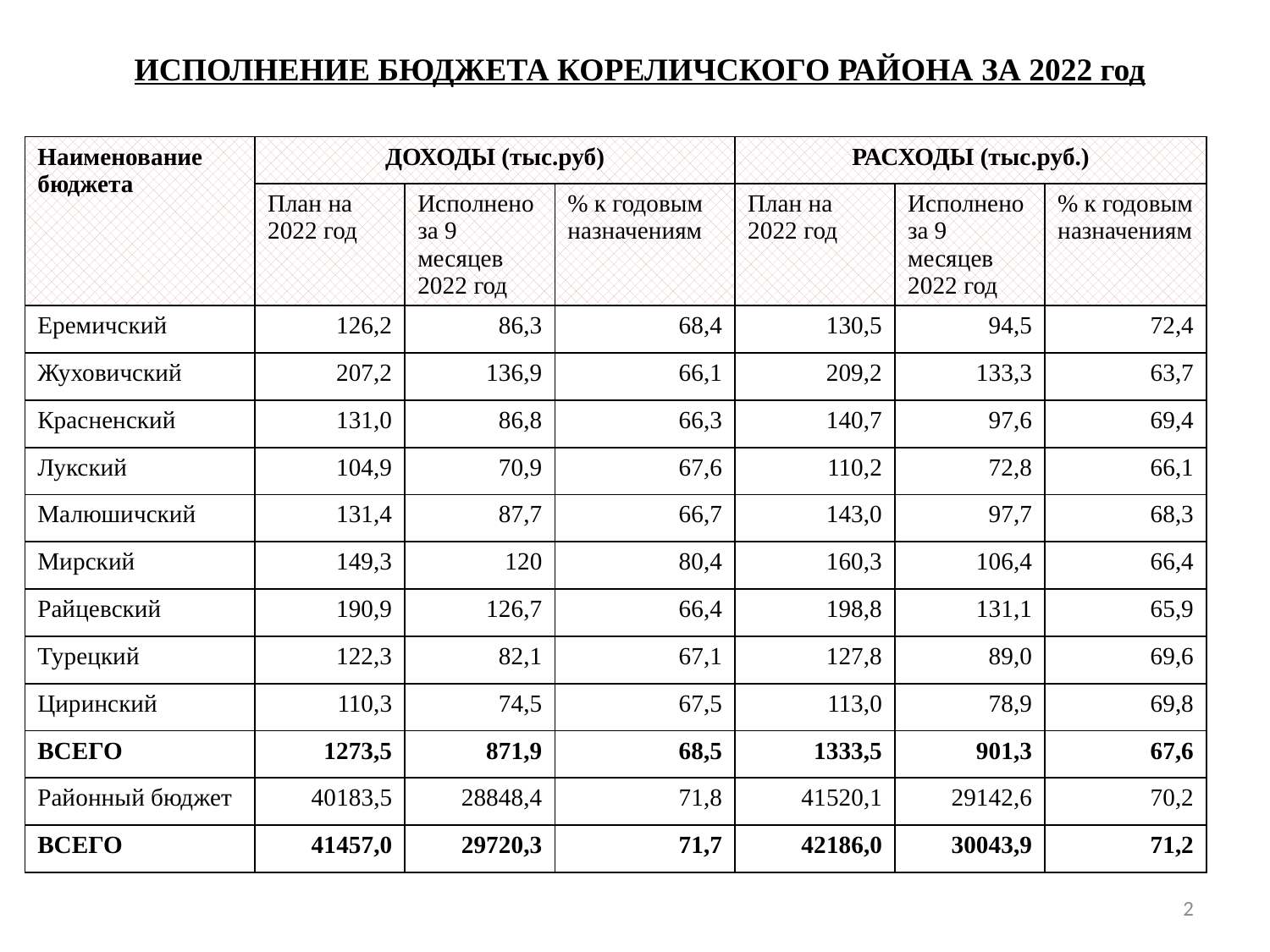

| ИСПОЛНЕНИЕ БЮДЖЕТА КОРЕЛИЧСКОГО РАЙОНА ЗА 2022 год |
| --- |
| Наименование бюджета | ДОХОДЫ (тыс.руб) |  |  | РАСХОДЫ (тыс.руб.) |  |  |
| --- | --- | --- | --- | --- | --- | --- |
|  | План на 2022 год | Исполнено за 9 месяцев 2022 год | % к годовым назначениям | План на 2022 год | Исполнено за 9 месяцев 2022 год | % к годовым назначениям |
| Еремичский | 126,2 | 86,3 | 68,4 | 130,5 | 94,5 | 72,4 |
| Жуховичский | 207,2 | 136,9 | 66,1 | 209,2 | 133,3 | 63,7 |
| Красненский | 131,0 | 86,8 | 66,3 | 140,7 | 97,6 | 69,4 |
| Лукский | 104,9 | 70,9 | 67,6 | 110,2 | 72,8 | 66,1 |
| Малюшичский | 131,4 | 87,7 | 66,7 | 143,0 | 97,7 | 68,3 |
| Мирский | 149,3 | 120 | 80,4 | 160,3 | 106,4 | 66,4 |
| Райцевский | 190,9 | 126,7 | 66,4 | 198,8 | 131,1 | 65,9 |
| Турецкий | 122,3 | 82,1 | 67,1 | 127,8 | 89,0 | 69,6 |
| Циринский | 110,3 | 74,5 | 67,5 | 113,0 | 78,9 | 69,8 |
| ВСЕГО | 1273,5 | 871,9 | 68,5 | 1333,5 | 901,3 | 67,6 |
| Районный бюджет | 40183,5 | 28848,4 | 71,8 | 41520,1 | 29142,6 | 70,2 |
| ВСЕГО | 41457,0 | 29720,3 | 71,7 | 42186,0 | 30043,9 | 71,2 |
2